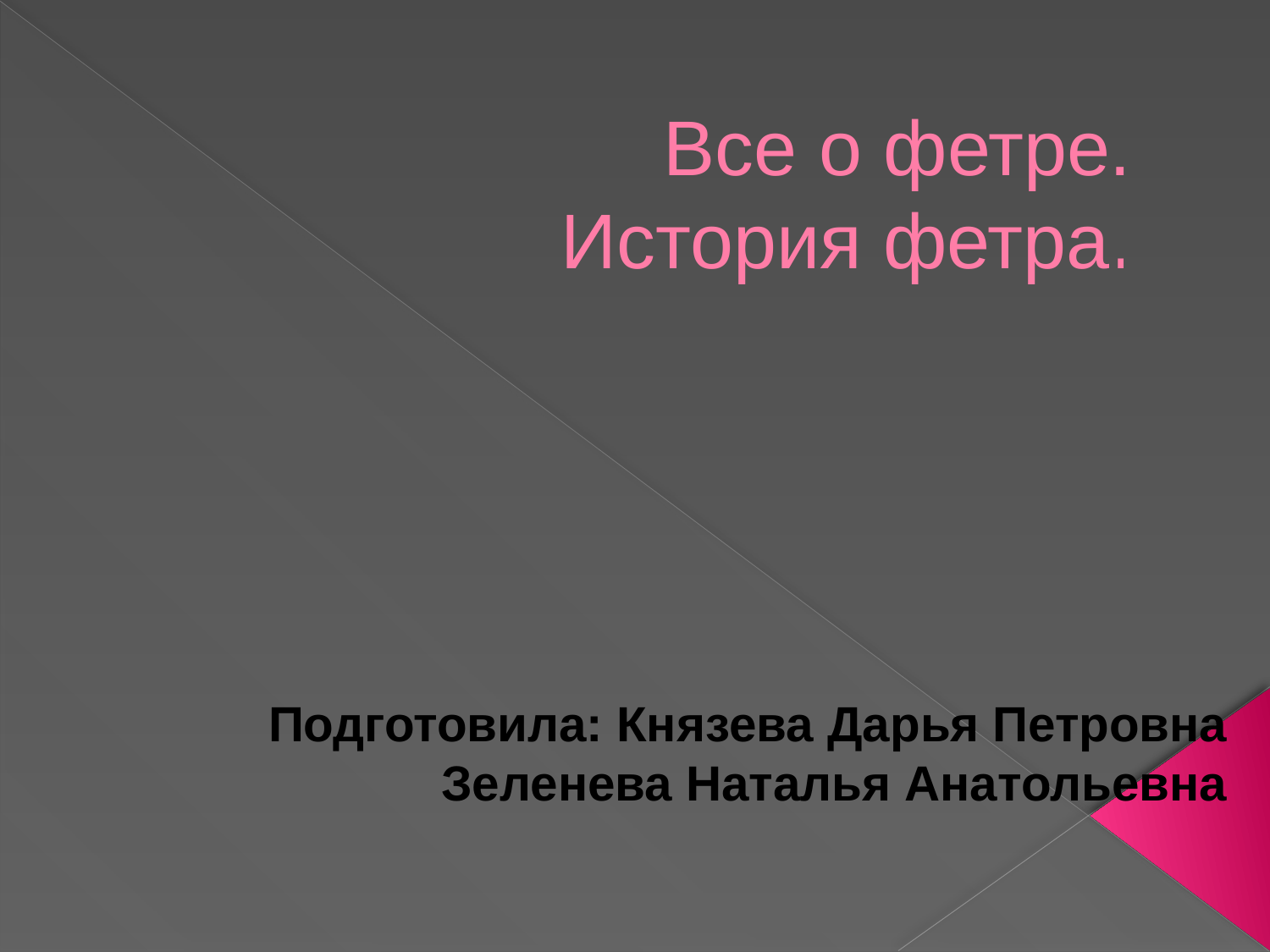

# Все о фетре. История фетра.
Подготовила: Князева Дарья Петровна
Зеленева Наталья Анатольевна